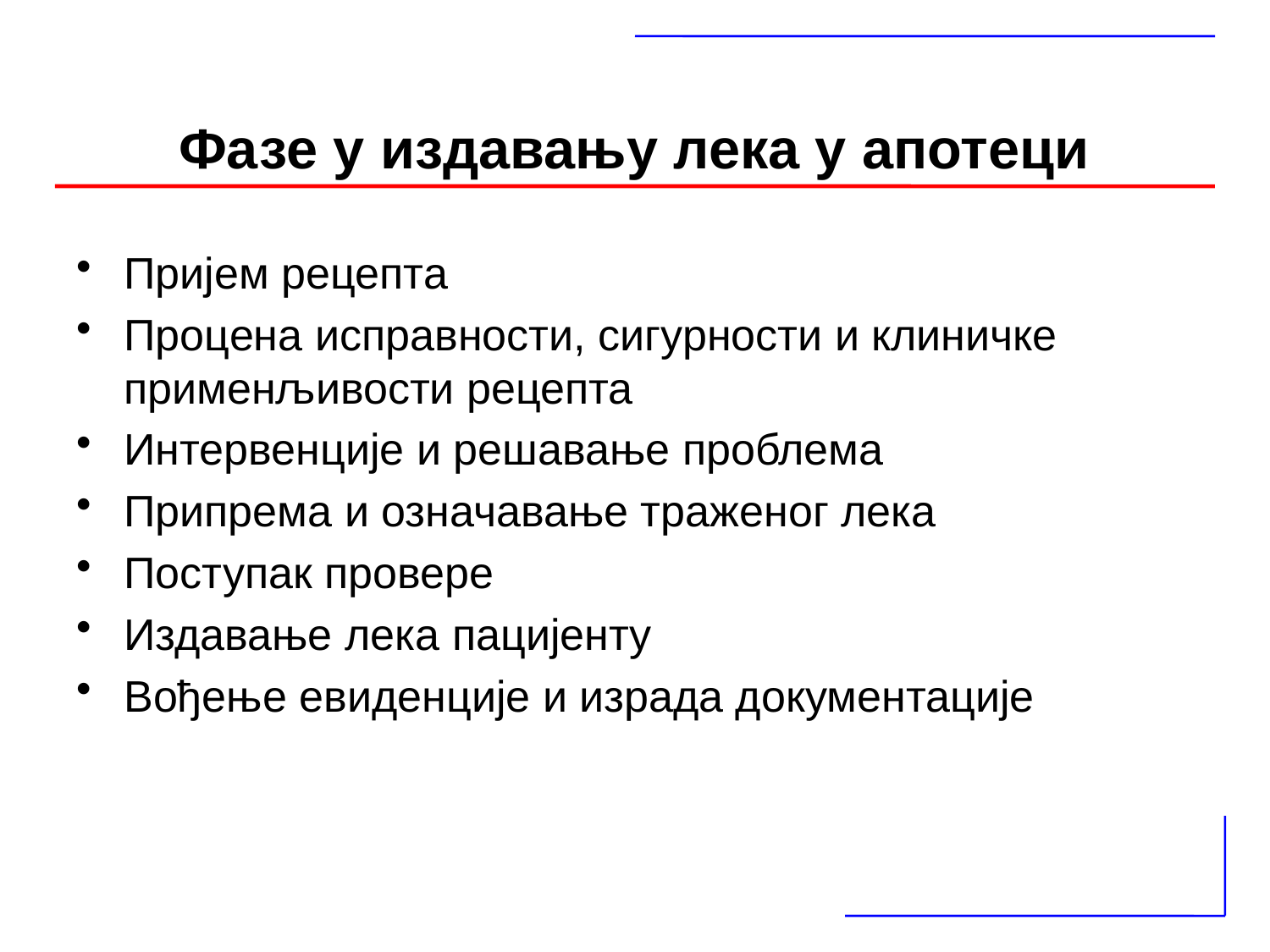

# Фазе у издавању лека у апотеци
Пријем рецепта
Процена исправности, сигурности и клиничке применљивости рецепта
Интервенције и решавање проблема
Припрема и означавање траженог лека
Поступак провере
Издавање лека пацијенту
Вођење евиденције и израда документације